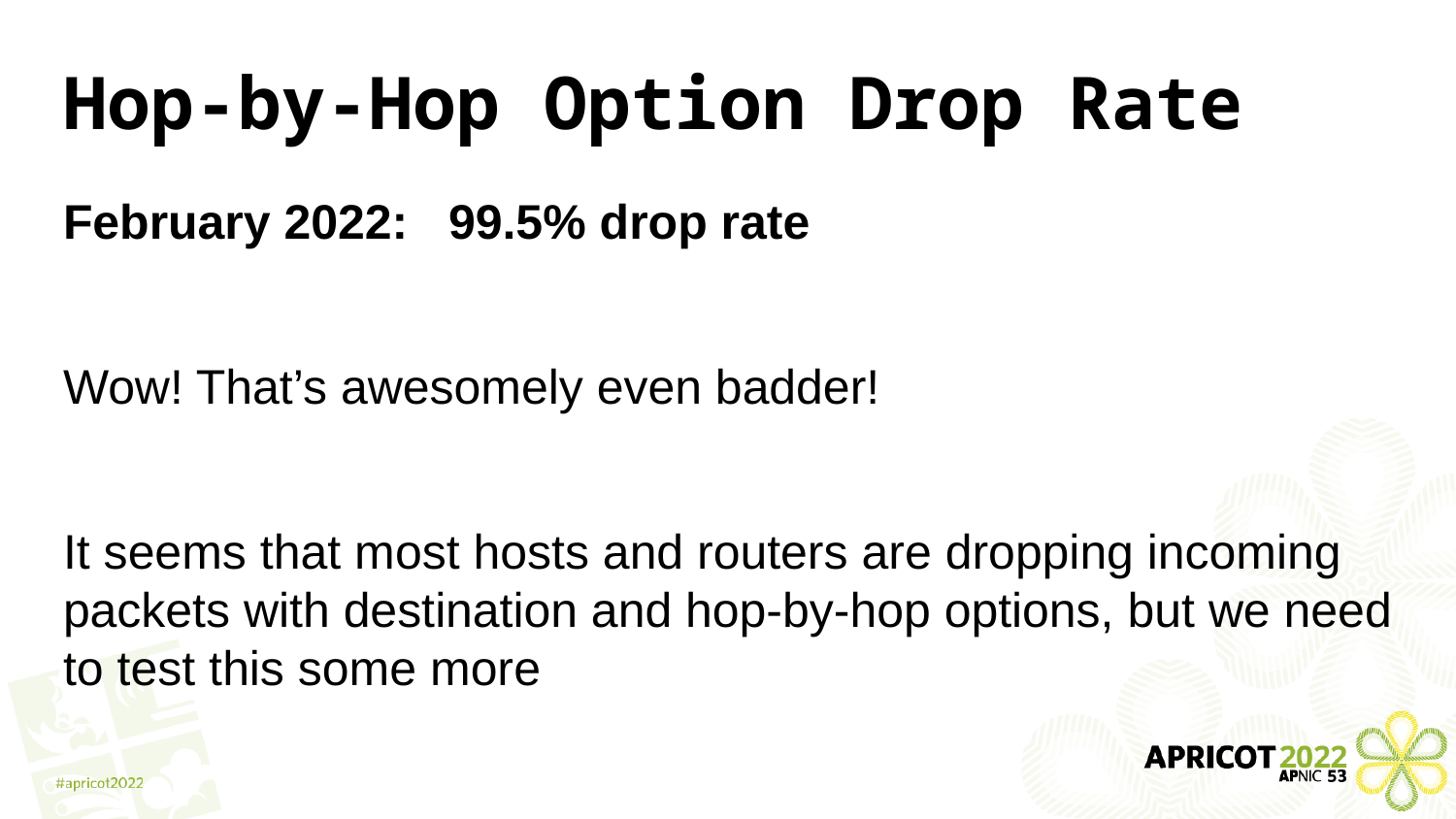

# Hop-by-Hop Option Drop Rate
February 2022:   99.5% drop rate

Wow! That’s awesomely even badder!

It seems that most hosts and routers are dropping incoming packets with destination and hop-by-hop options, but we need to test this some more